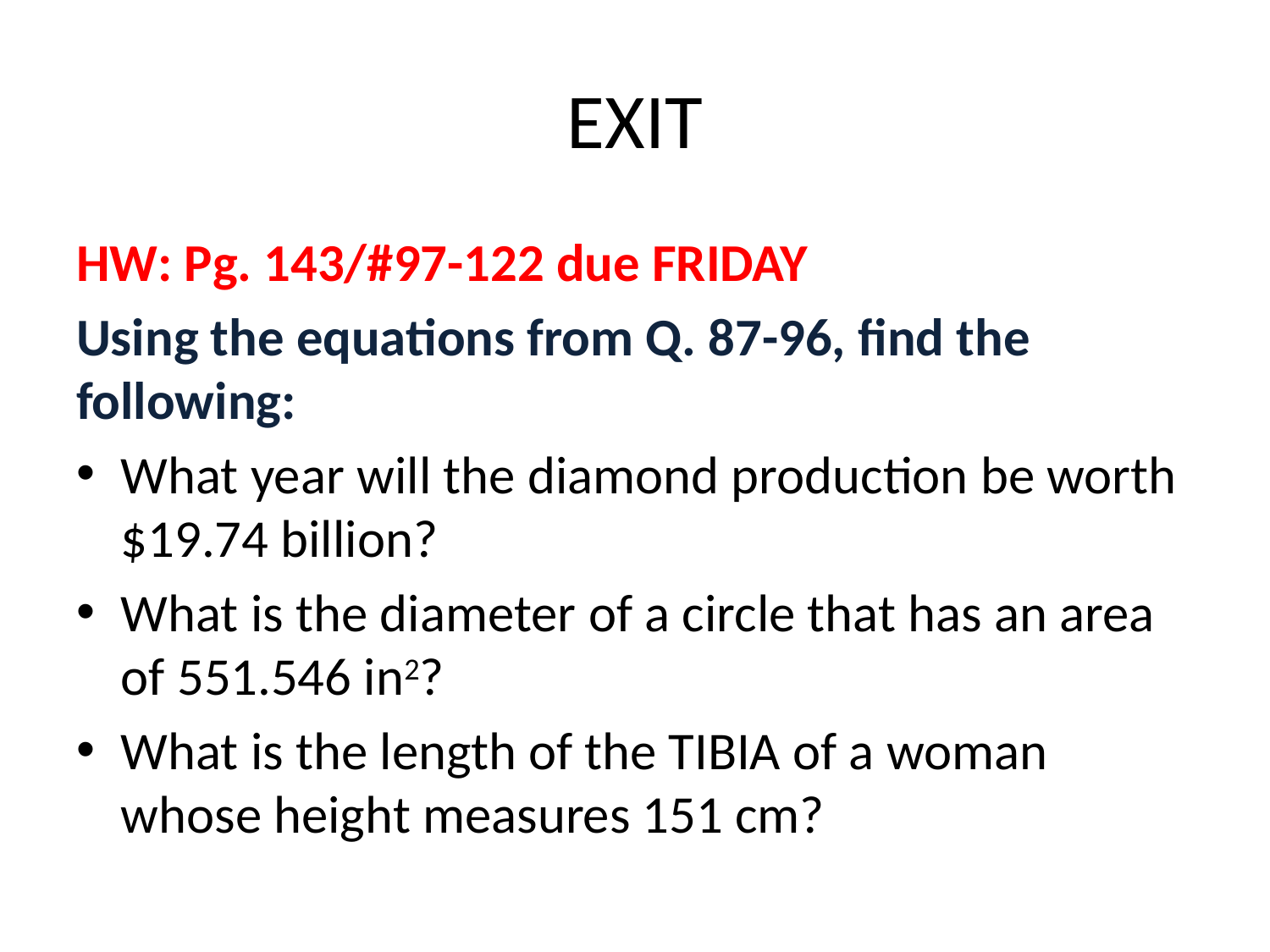

# EXIT
HW: Pg. 143/#97-122 due FRIDAY
Using the equations from Q. 87-96, find the following:
What year will the diamond production be worth $19.74 billion?
What is the diameter of a circle that has an area of 551.546 in2?
What is the length of the TIBIA of a woman whose height measures 151 cm?